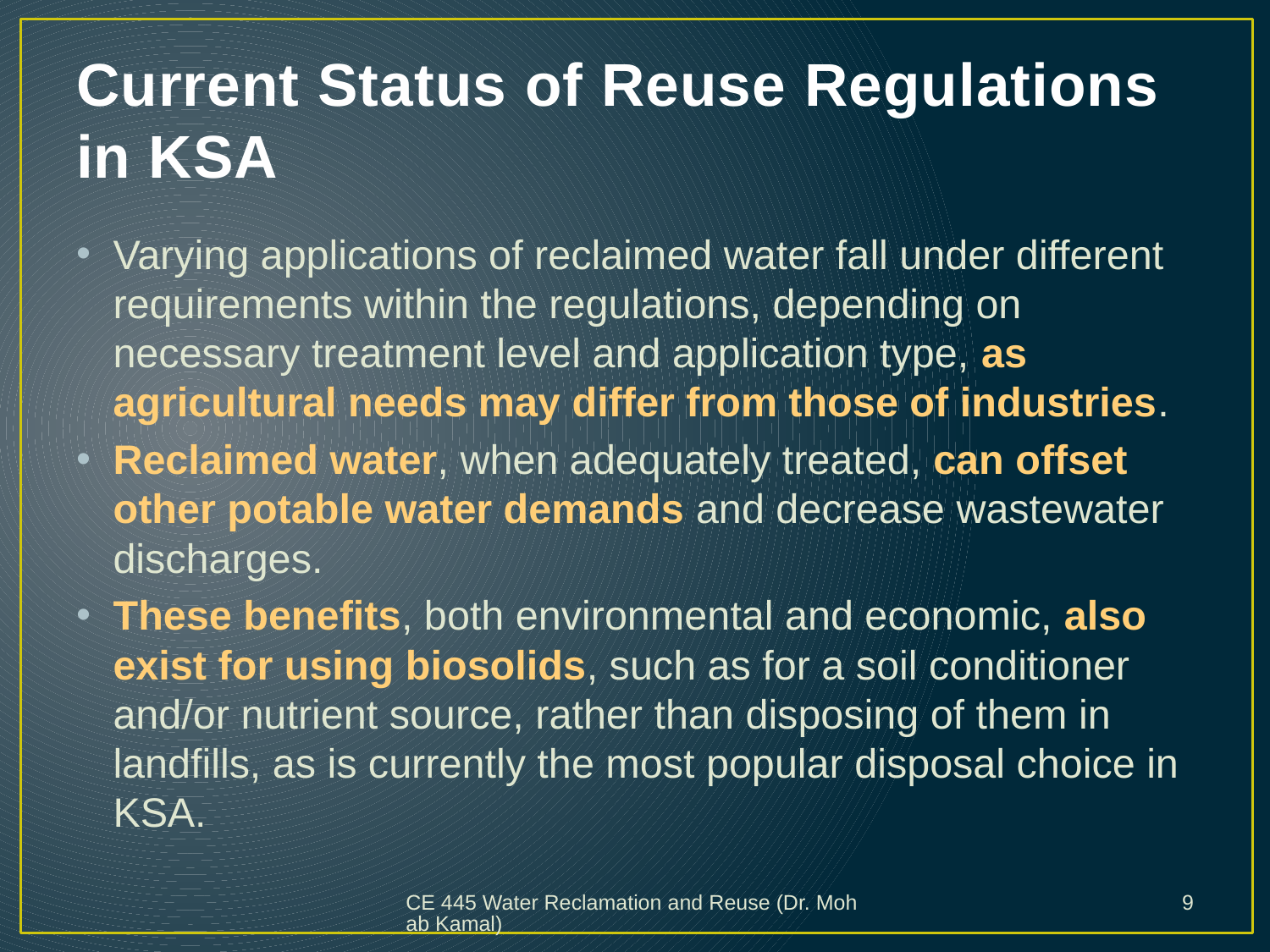

# Current Status of Reuse Regulations in KSA
Varying applications of reclaimed water fall under different requirements within the regulations, depending on necessary treatment level and application type, as agricultural needs may differ from those of industries.
Reclaimed water, when adequately treated, can offset other potable water demands and decrease wastewater discharges.
These benefits, both environmental and economic, also exist for using biosolids, such as for a soil conditioner and/or nutrient source, rather than disposing of them in landfills, as is currently the most popular disposal choice in KSA.
CE 445 Water Reclamation and Reuse (Dr. Mohab Kamal)
9